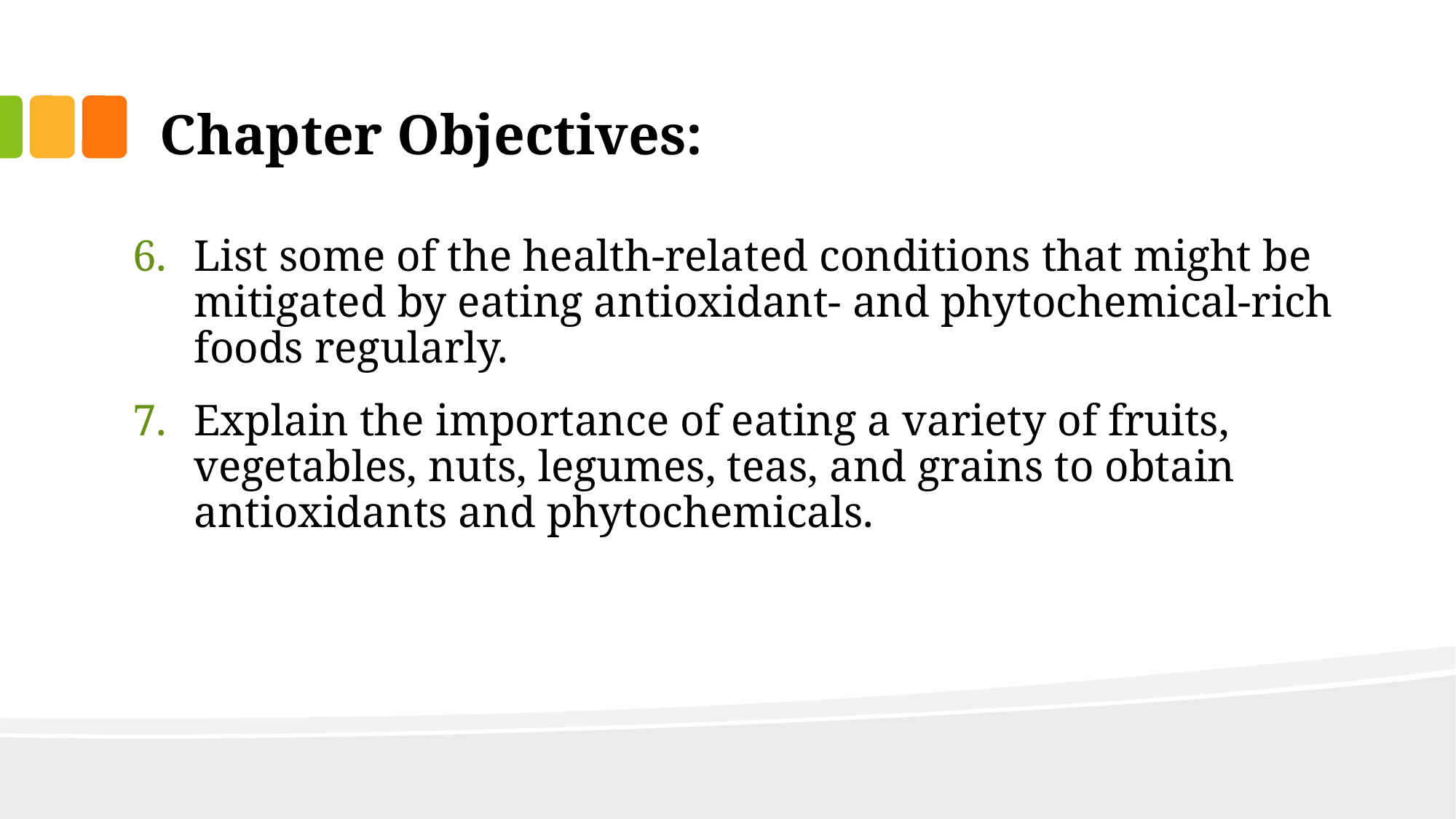

# Chapter Objectives:
List some of the health-related conditions that might be mitigated by eating antioxidant- and phytochemical-rich foods regularly.
Explain the importance of eating a variety of fruits, vegetables, nuts, legumes, teas, and grains to obtain antioxidants and phytochemicals.